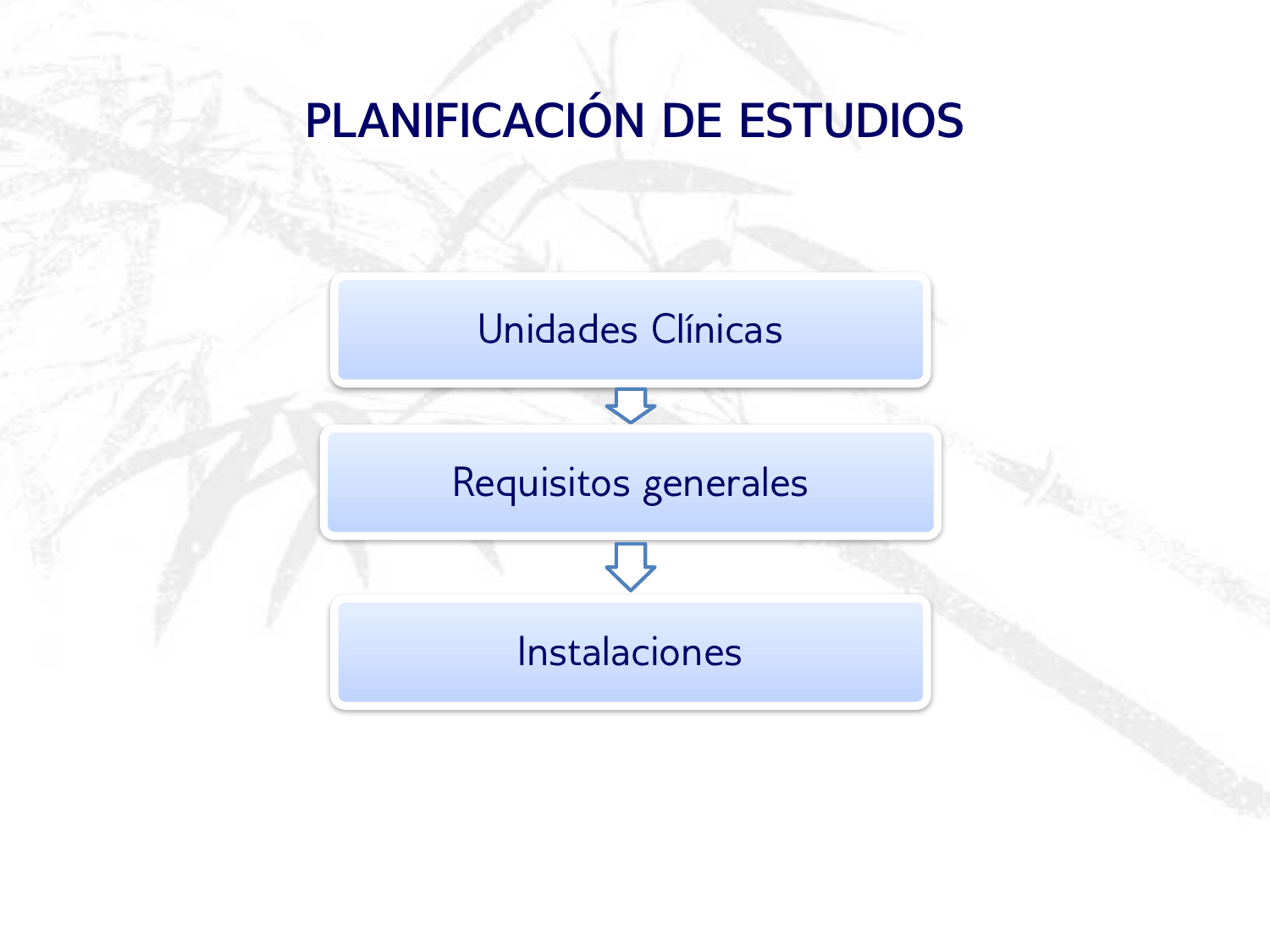

# PLANIFICACIÓN DE ESTUDIOS
Unidades Clínicas

Requisitos generales

Instalaciones